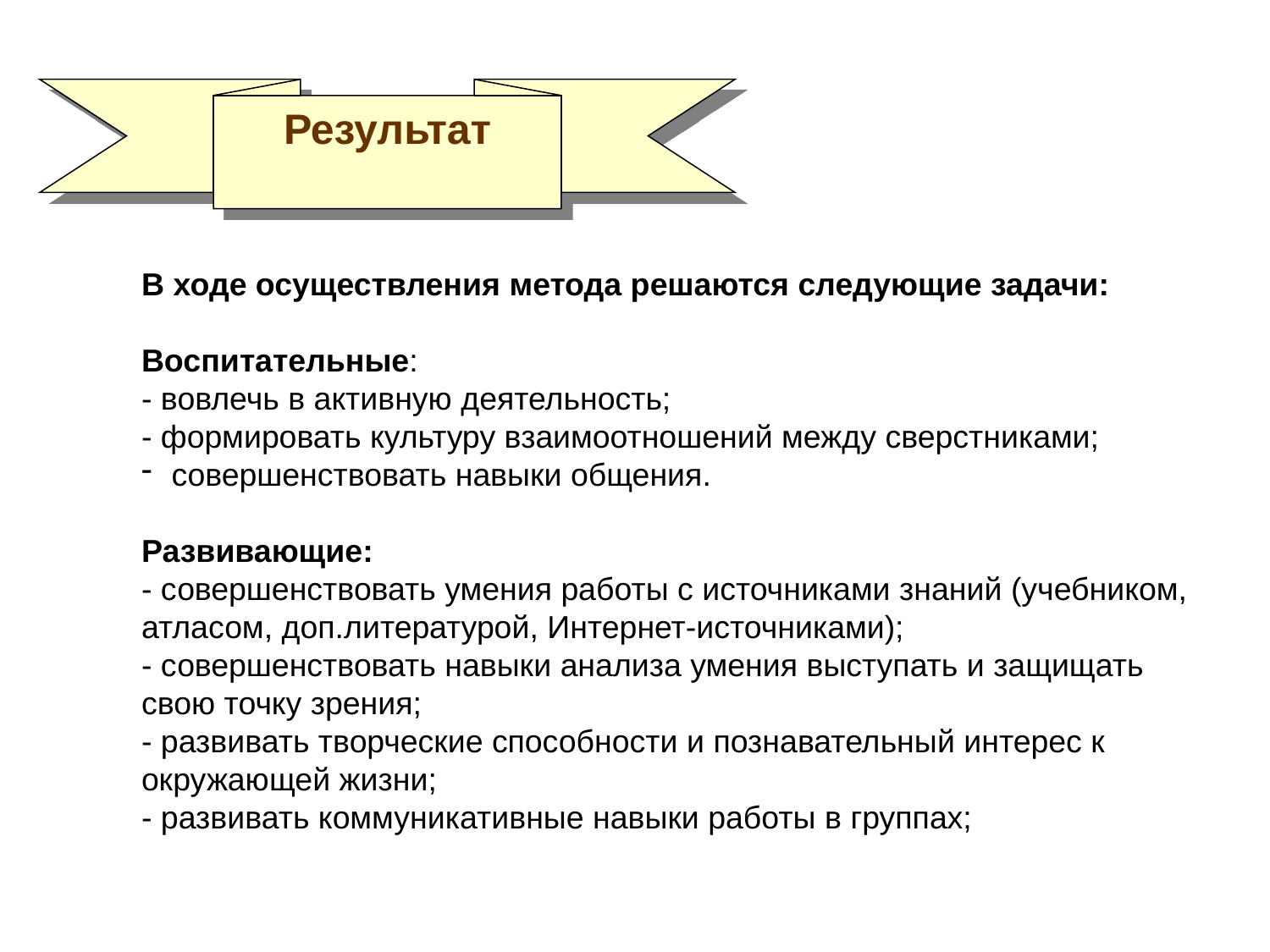

Результат
В ходе осуществления метода решаются следующие задачи:

Воспитательные:
- вовлечь в активную деятельность;
- формировать культуру взаимоотношений между сверстниками;
совершенствовать навыки общения.

Развивающие:
- совершенствовать умения работы с источниками знаний (учебником, атласом, доп.литературой, Интернет-источниками);
- совершенствовать навыки анализа умения выступать и защищать свою точку зрения;
- развивать творческие способности и познавательный интерес к окружающей жизни;
- развивать коммуникативные навыки работы в группах;